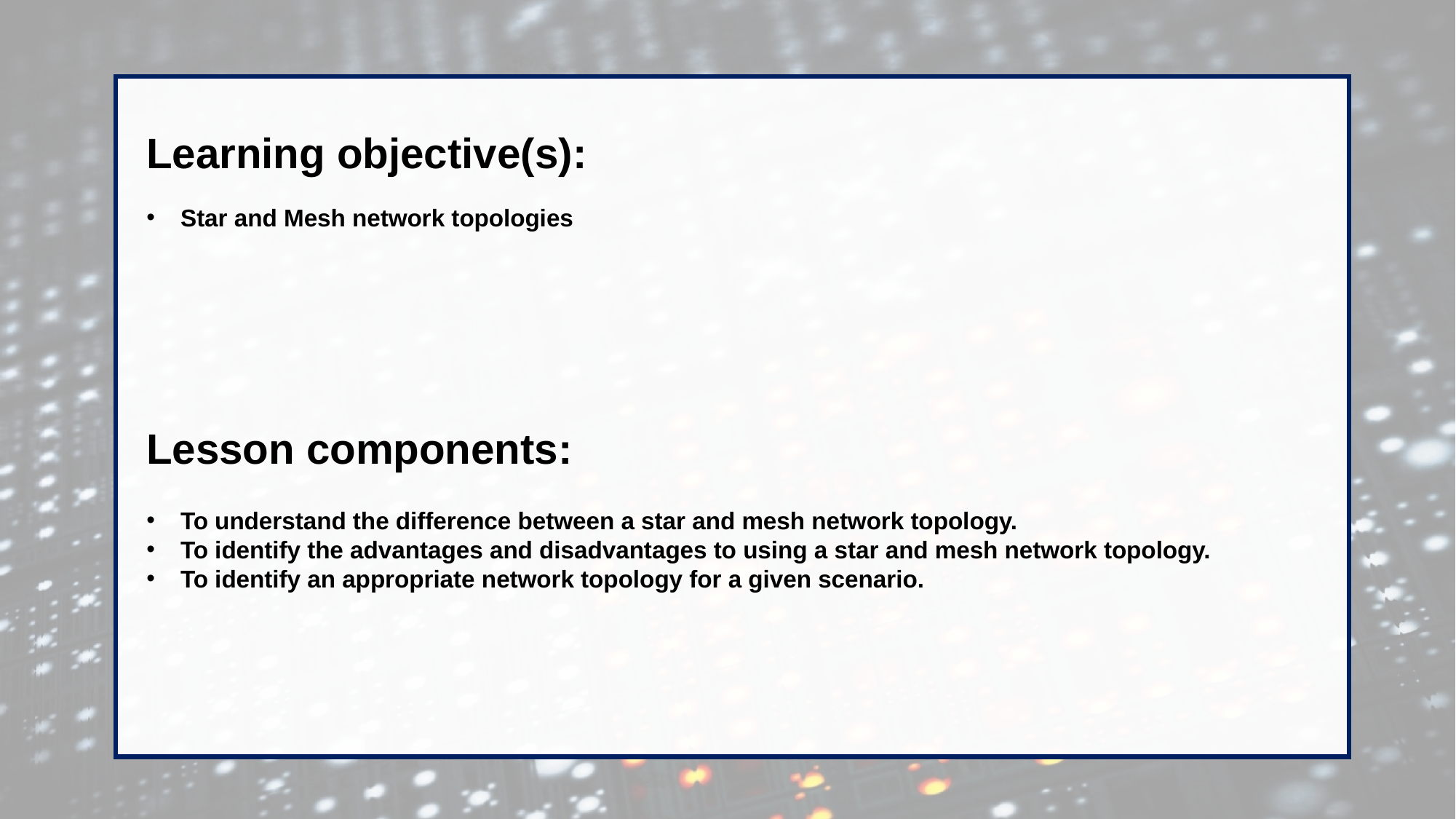

Learning objective(s):

Star and Mesh network topologies
Lesson components:

To understand the difference between a star and mesh network topology.
To identify the advantages and disadvantages to using a star and mesh network topology.
To identify an appropriate network topology for a given scenario.